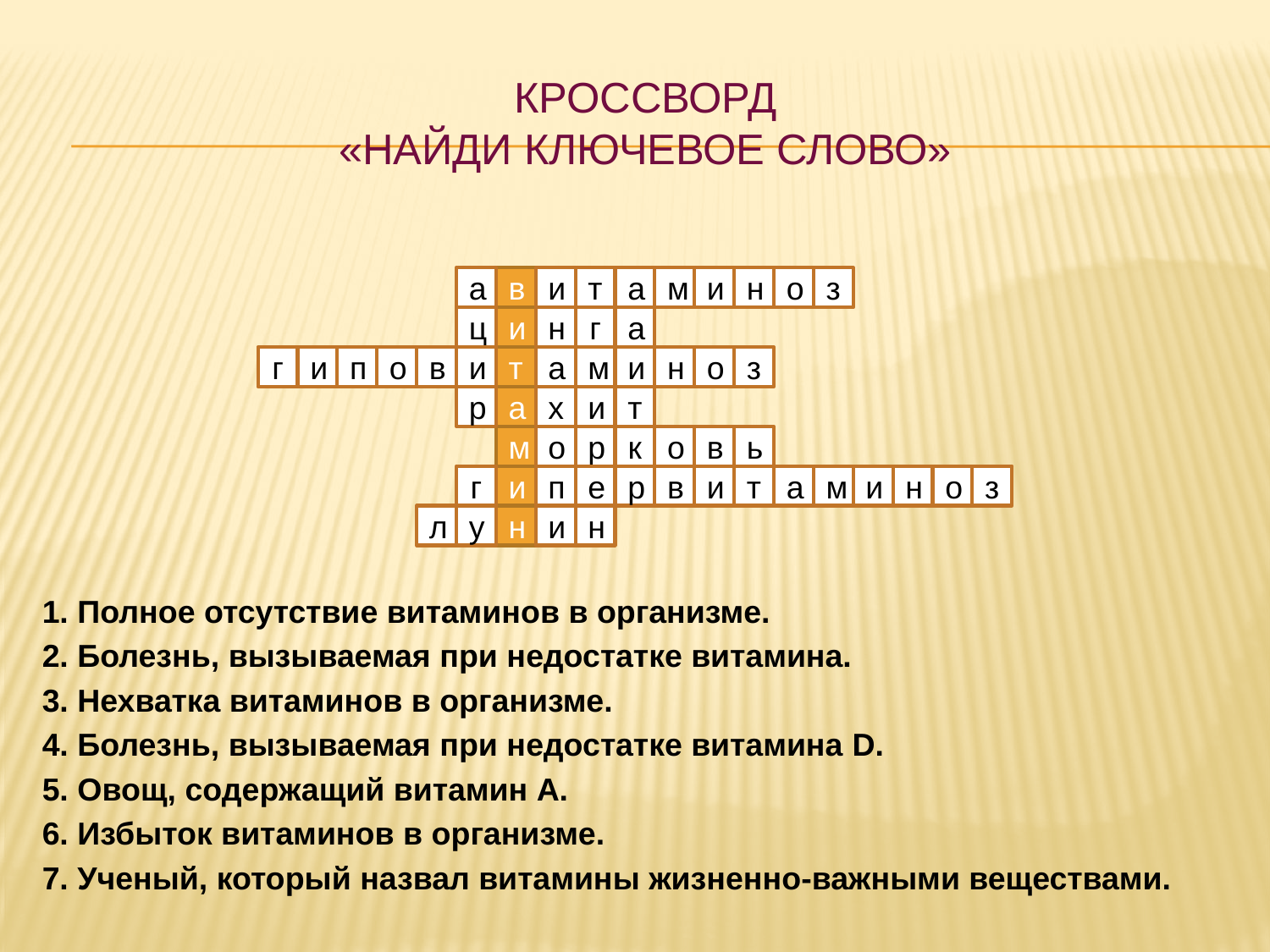

# Кроссворд «Найди ключевое слово»

а
в
и
т
а
м
и
н
о
з
ц
и
н
г
а
г
и
п
о
в
и
т
а
м
и
н
о
з
р
а
х
и
т
м
о
р
к
о
в
ь
г
и
п
е
р
в
и
т
а
м
и
н
о
з
л
у
н
и
н
1. Полное отсутствие витаминов в организме.
2. Болезнь, вызываемая при недостатке витамина.
3. Нехватка витаминов в организме.
4. Болезнь, вызываемая при недостатке витамина D.
5. Овощ, содержащий витамин А.
6. Избыток витаминов в организме.
7. Ученый, который назвал витамины жизненно-важными веществами.